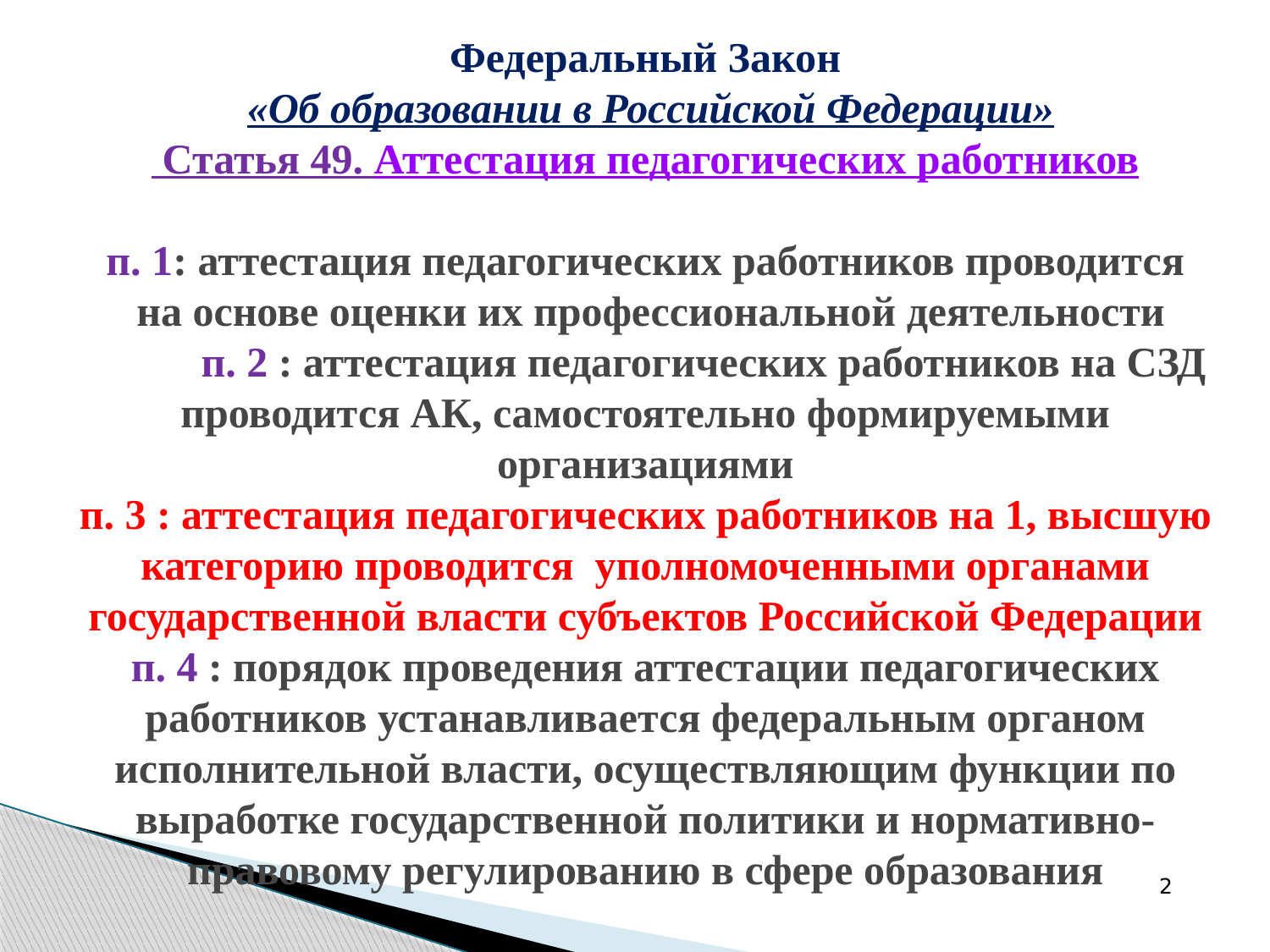

Федеральный Закон
 «Об образовании в Российской Федерации»
 Статья 49. Аттестация педагогических работников
п. 1: аттестация педагогических работников проводится
 на основе оценки их профессиональной деятельности
           п. 2 : аттестация педагогических работников на СЗД проводится АК, самостоятельно формируемыми организациями
п. 3 : аттестация педагогических работников на 1, высшую категорию проводится  уполномоченными органами государственной власти субъектов Российской Федерации
п. 4 : порядок проведения аттестации педагогических работников устанавливается федеральным органом исполнительной власти, осуществляющим функции по выработке государственной политики и нормативно-правовому регулированию в сфере образования
2